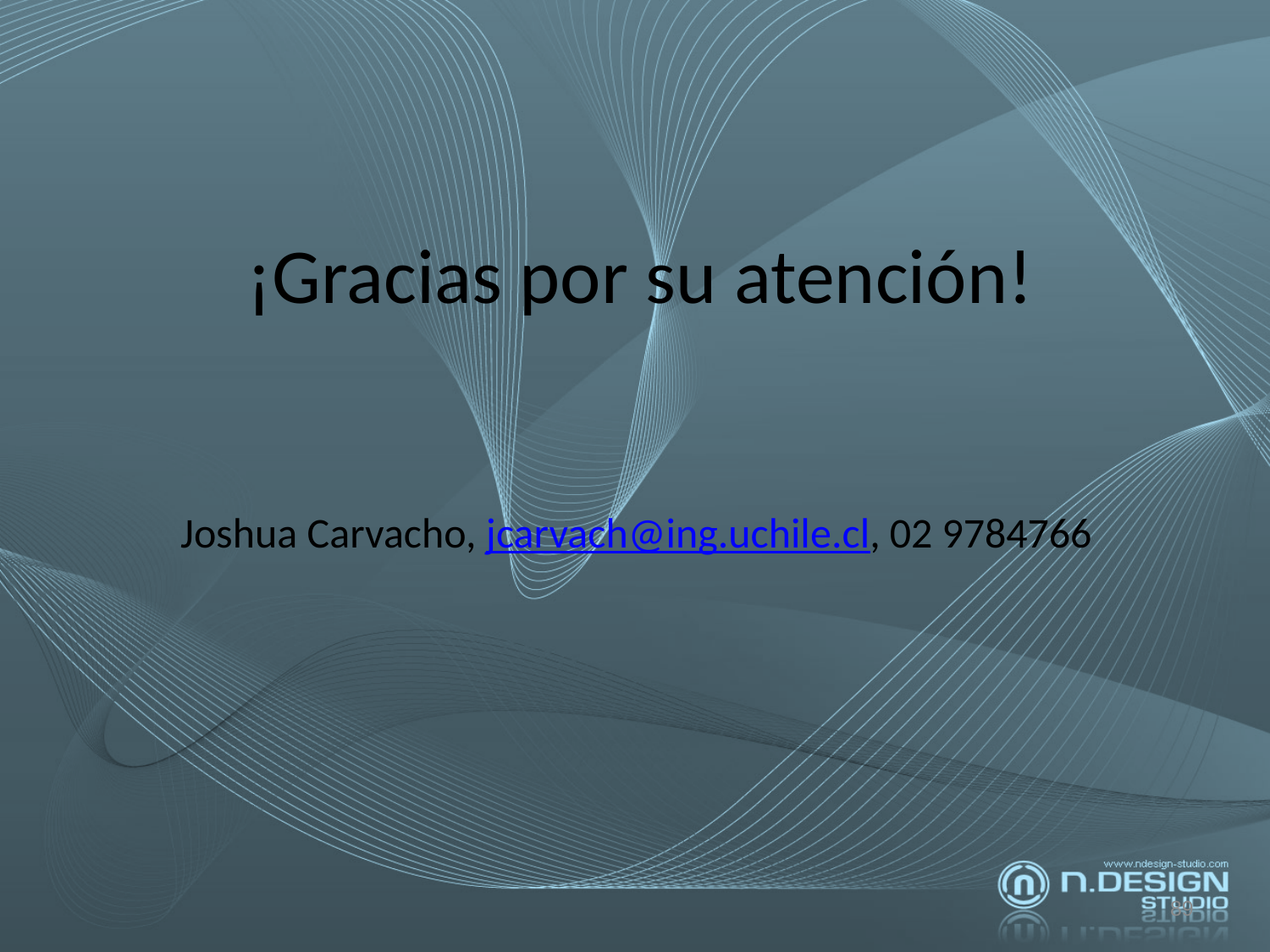

# ¡Gracias por su atención! Joshua Carvacho, jcarvach@ing.uchile.cl, 02 9784766
89